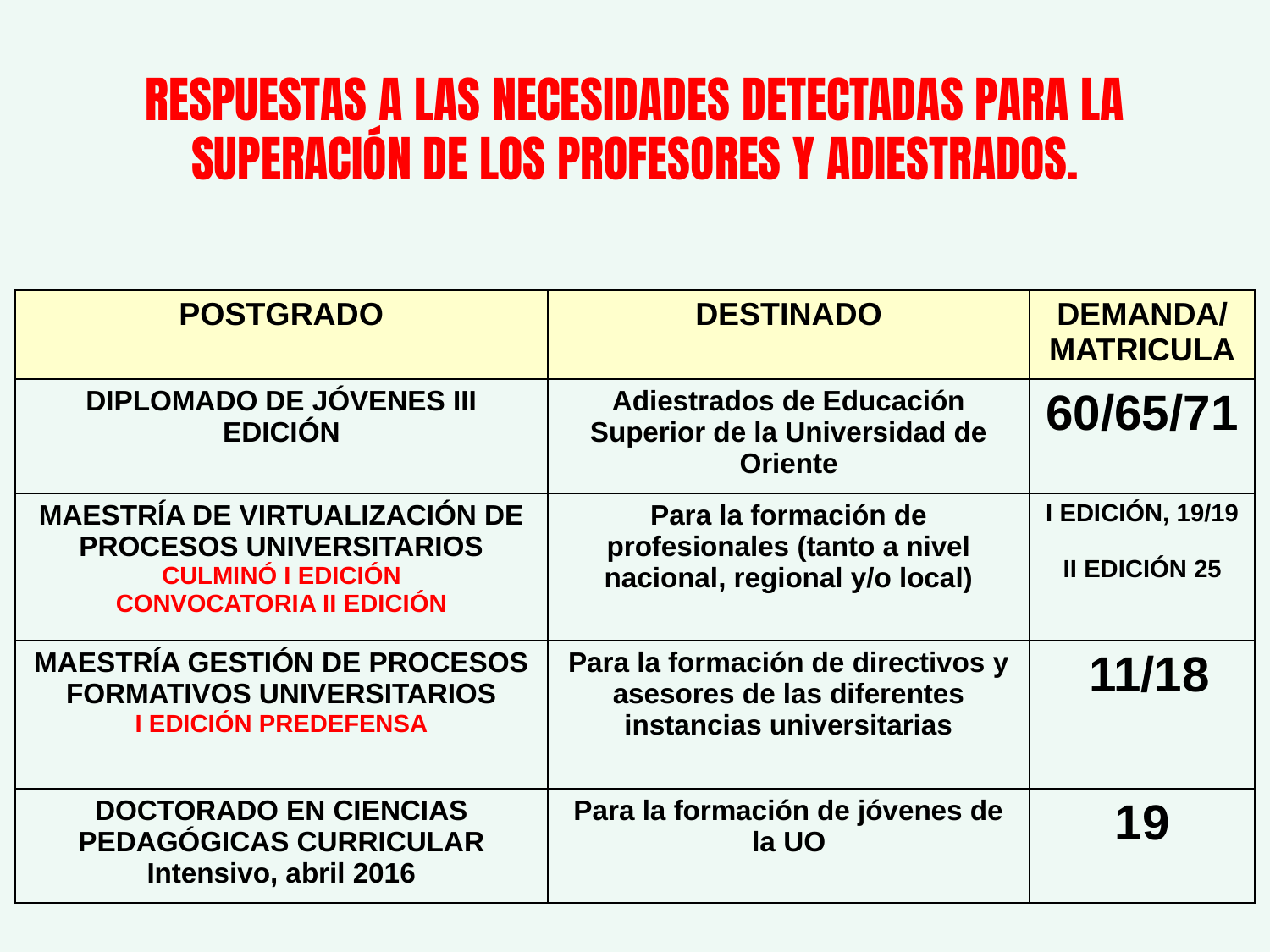

RESPUESTAS A LAS NECESIDADES DETECTADAS PARA LA SUPERACIÓN DE LOS PROFESORES Y ADIESTRADOS.
| POSTGRADO | DESTINADO | DEMANDA/ MATRICULA |
| --- | --- | --- |
| DIPLOMADO DE JÓVENES III EDICIÓN | Adiestrados de Educación Superior de la Universidad de Oriente | 60/65/71 |
| MAESTRÍA DE VIRTUALIZACIÓN DE PROCESOS UNIVERSITARIOS CULMINÓ I EDICIÓN CONVOCATORIA II EDICIÓN | Para la formación de profesionales (tanto a nivel nacional, regional y/o local) | I EDICIÓN, 19/19 II EDICIÓN 25 |
| MAESTRÍA GESTIÓN DE PROCESOS FORMATIVOS UNIVERSITARIOS I EDICIÓN PREDEFENSA | Para la formación de directivos y asesores de las diferentes instancias universitarias | 11/18 |
| DOCTORADO EN CIENCIAS PEDAGÓGICAS CURRICULAR Intensivo, abril 2016 | Para la formación de jóvenes de la UO | 19 |